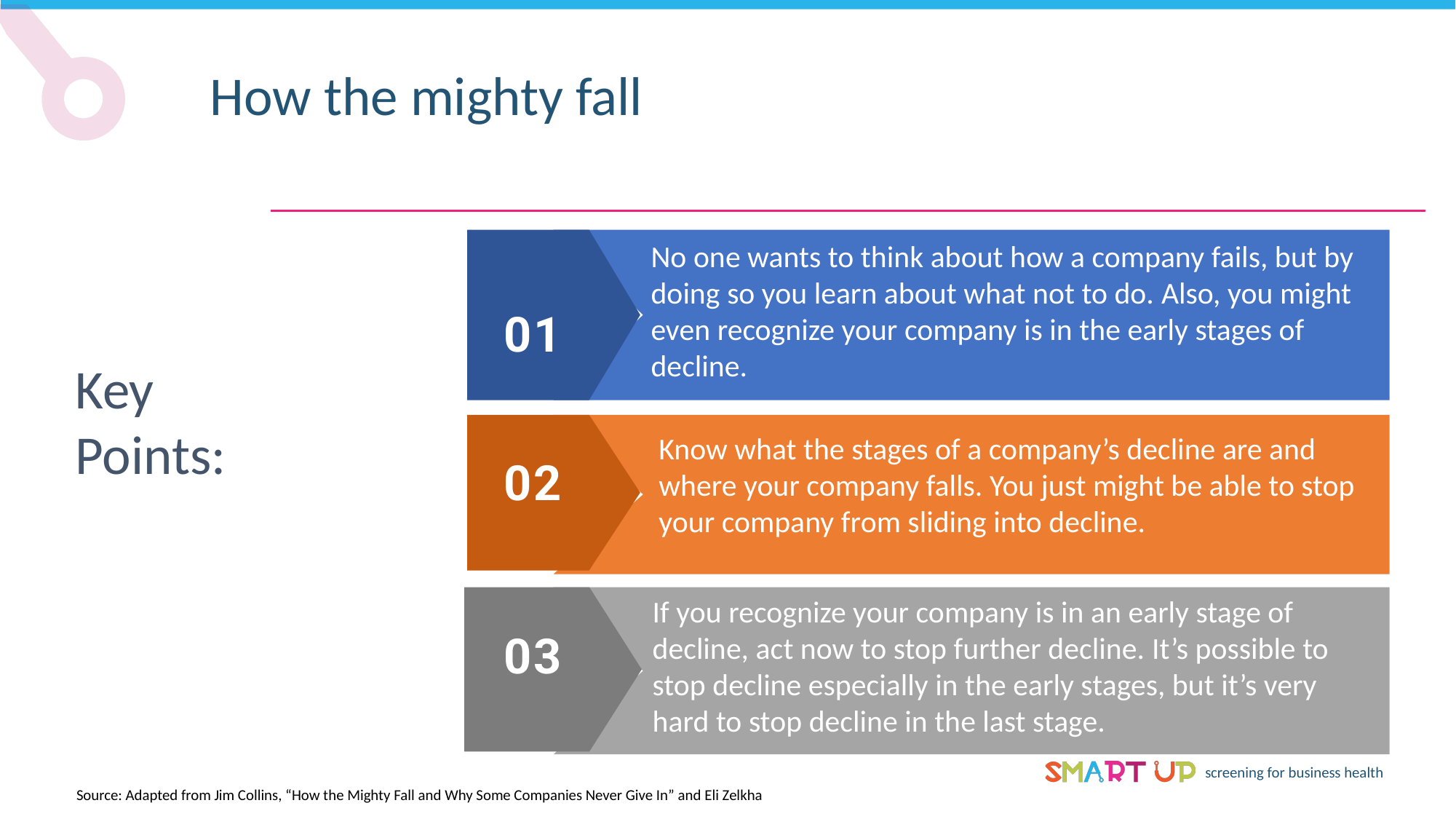

How the mighty fall

No one wants to think about how a company fails, but by doing so you learn about what not to do. Also, you might even recognize your company is in the early stages of decline.

01
Key Points:

Know what the stages of a company’s decline are and where your company falls. You just might be able to stop your company from sliding into decline.
02

If you recognize your company is in an early stage of decline, act now to stop further decline. It’s possible to stop decline especially in the early stages, but it’s very hard to stop decline in the last stage.

03
Source: Adapted from Jim Collins, “How the Mighty Fall and Why Some Companies Never Give In” and Eli Zelkha